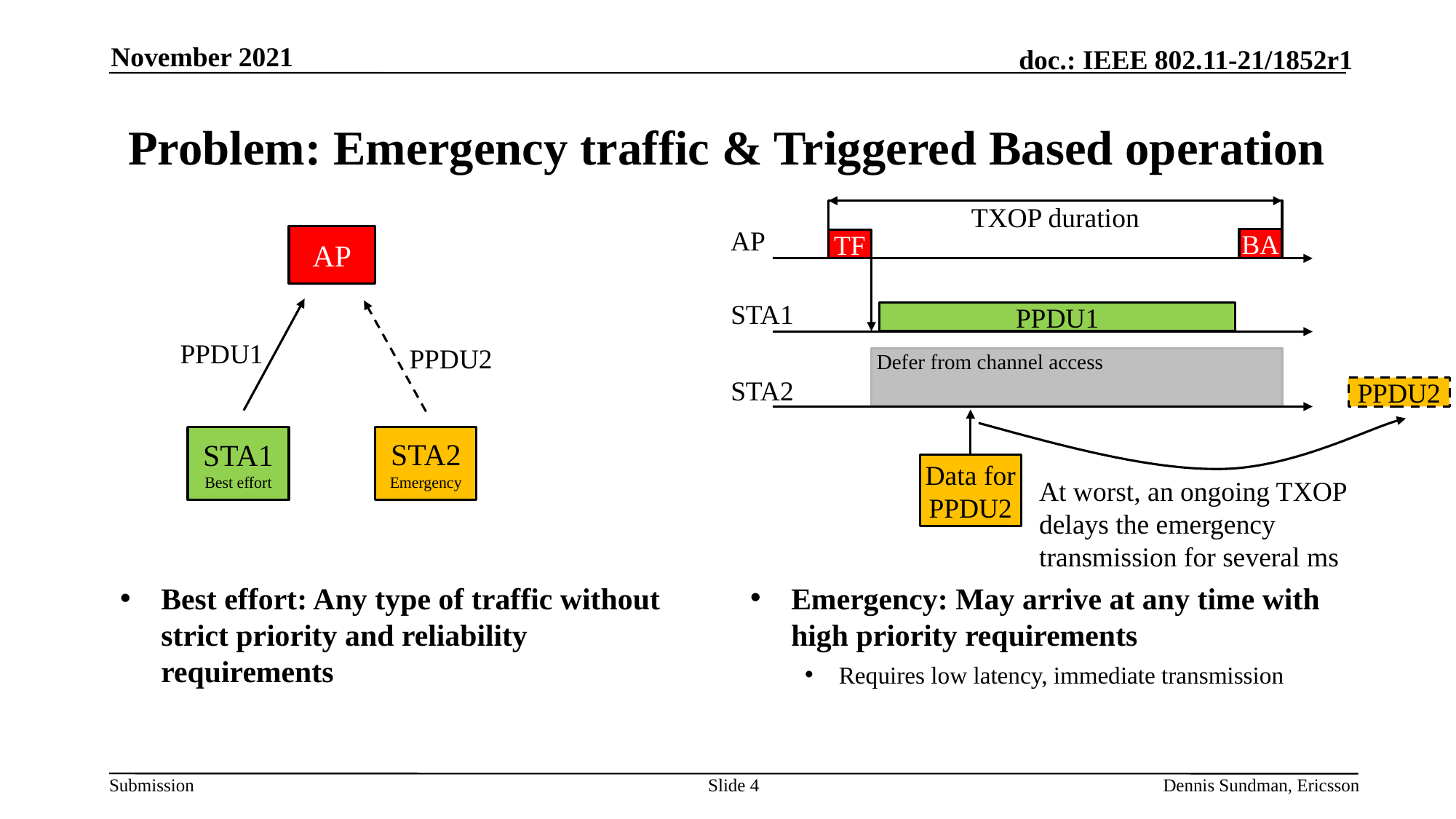

November 2021
# Problem: Emergency traffic & Triggered Based operation
TXOP duration
AP
AP
PPDU1
PPDU2
STA2
Emergency
STA1
Best effort
BA
TF
STA1
PPDU1
 Defer from channel access
STA2
PPDU2

Data for PPDU2
At worst, an ongoing TXOP delays the emergency transmission for several ms
Best effort: Any type of traffic without strict priority and reliability requirements
Emergency: May arrive at any time with high priority requirements
Requires low latency, immediate transmission
Slide 4
Dennis Sundman, Ericsson